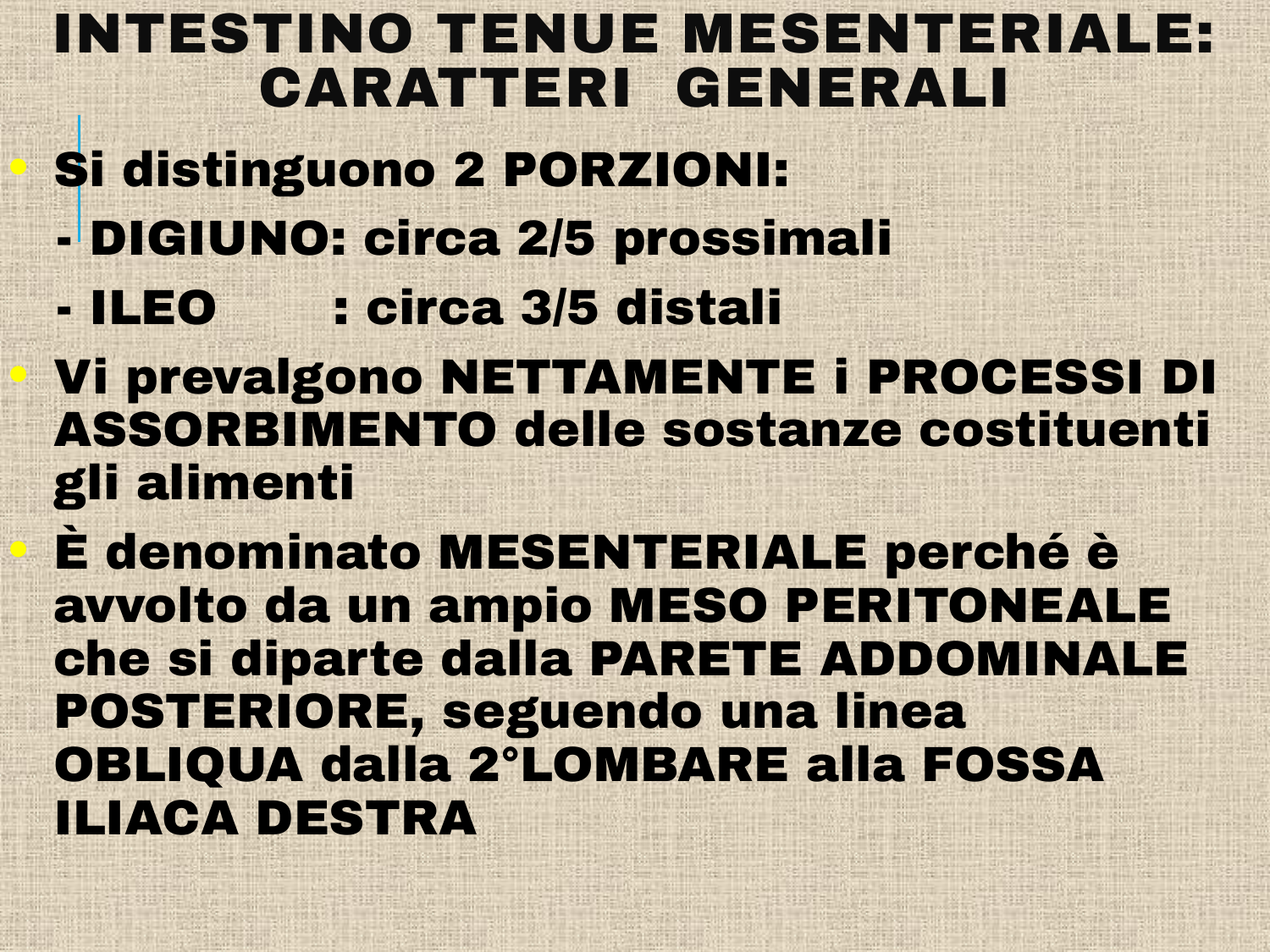

# INTESTINO TENUE MESENTERIALE: CARATTERI  GENERALI
Si distinguono 2 PORZIONI:
   - DIGIUNO: circa 2/5 prossimali
   - ILEO       : circa 3/5 distali
Vi prevalgono NETTAMENTE i PROCESSI DI ASSORBIMENTO delle sostanze costituenti gli alimenti
È denominato MESENTERIALE perché è avvolto da un ampio MESO PERITONEALE che si diparte dalla PARETE ADDOMINALE POSTERIORE, seguendo una linea OBLIQUA dalla 2°LOMBARE alla FOSSA ILIACA DESTRA